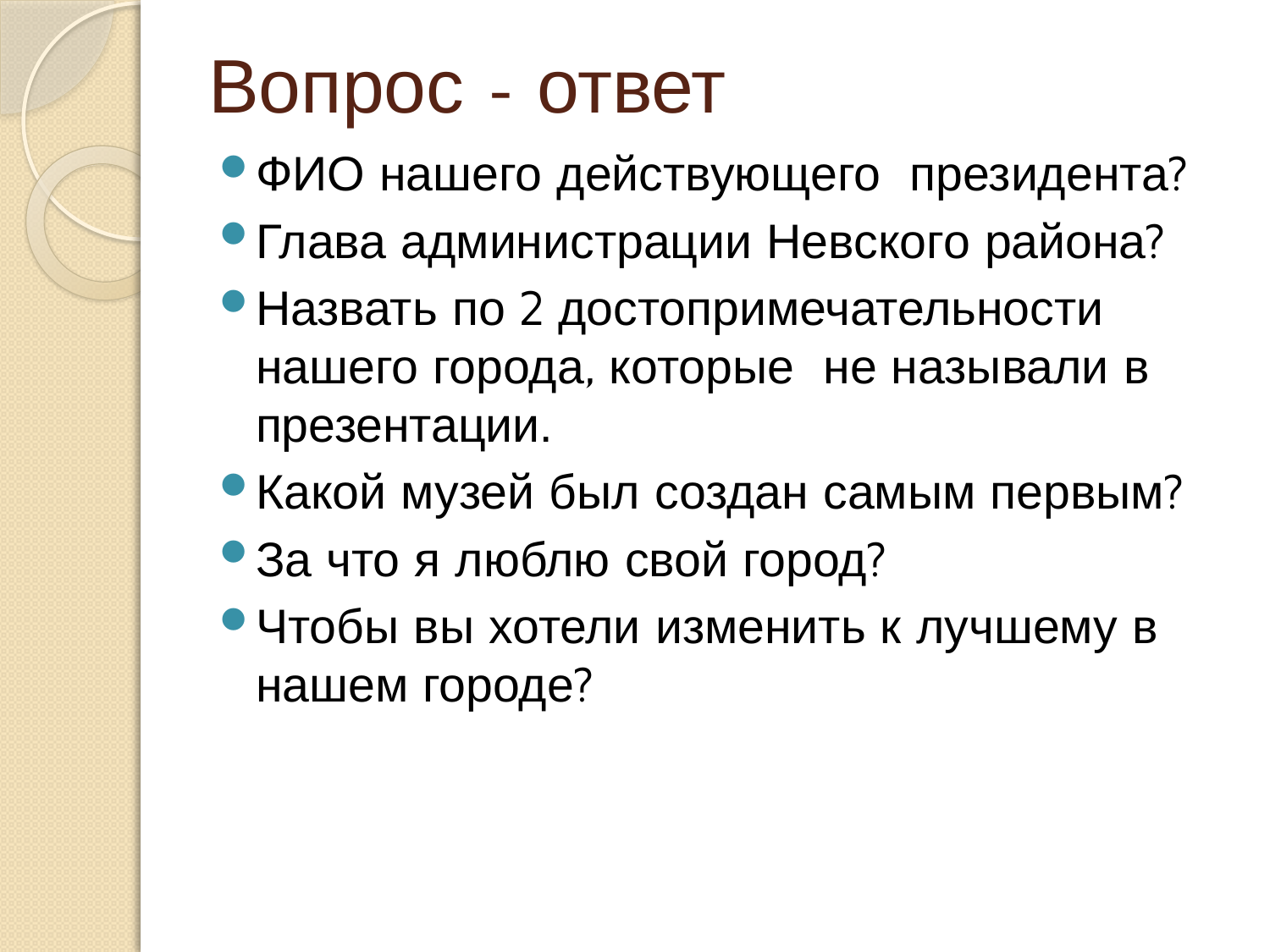

# Вопрос - ответ
ФИО нашего действующего  президента?
Глава администрации Невского района?
Назвать по 2 достопримечательности нашего города, которые  не называли в презентации.
Какой музей был создан самым первым?
За что я люблю свой город?
Чтобы вы хотели изменить к лучшему в нашем городе?